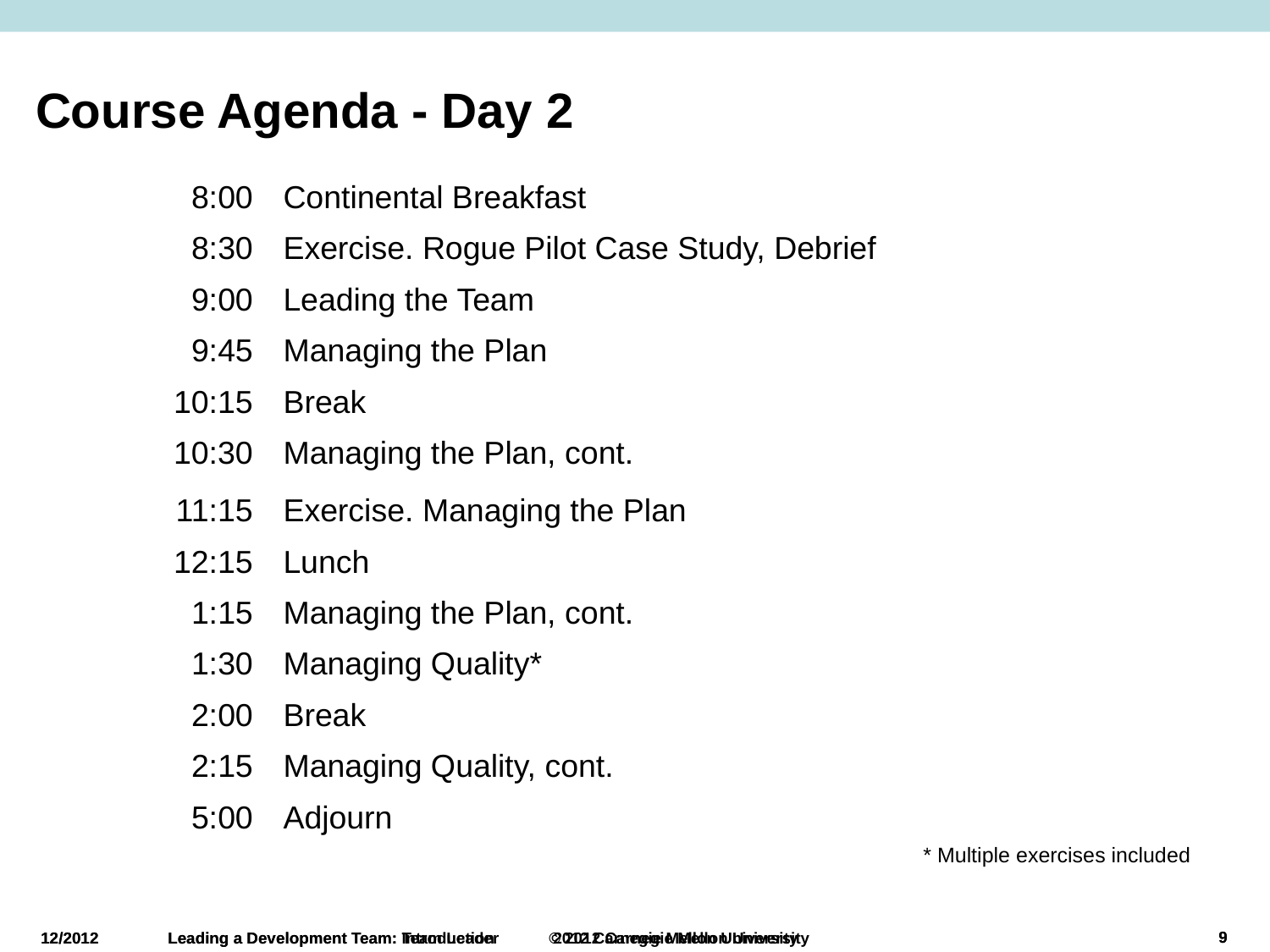

# Course Agenda - Day 2
| 8:00 | Continental Breakfast |
| --- | --- |
| 8:30 | Exercise. Rogue Pilot Case Study, Debrief |
| 9:00 | Leading the Team |
| 9:45 | Managing the Plan |
| 10:15 | Break |
| 10:30 | Managing the Plan, cont. |
| 11:15 | Exercise. Managing the Plan |
| 12:15 | Lunch |
| 1:15 | Managing the Plan, cont. |
| 1:30 | Managing Quality\* |
| 2:00 | Break |
| 2:15 | Managing Quality, cont. |
| 5:00 | Adjourn |

* Multiple exercises included